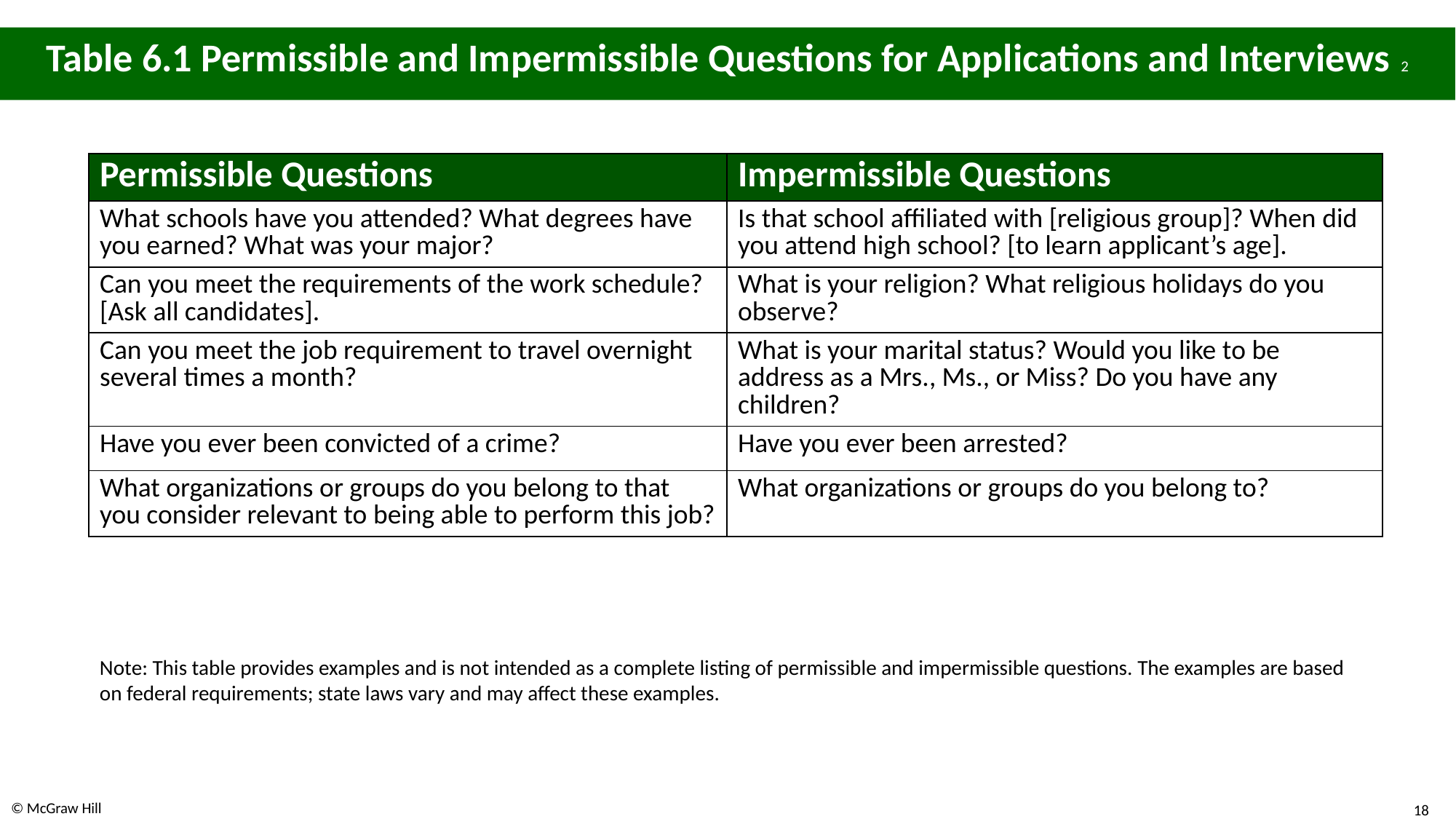

# Table 6.1 Permissible and Impermissible Questions for Applications and Interviews 2
| Permissible Questions | Impermissible Questions |
| --- | --- |
| What schools have you attended? What degrees have you earned? What was your major? | Is that school affiliated with [religious group]? When did you attend high school? [to learn applicant’s age]. |
| Can you meet the requirements of the work schedule? [Ask all candidates]. | What is your religion? What religious holidays do you observe? |
| Can you meet the job requirement to travel overnight several times a month? | What is your marital status? Would you like to be address as a Mrs., Ms., or Miss? Do you have any children? |
| Have you ever been convicted of a crime? | Have you ever been arrested? |
| What organizations or groups do you belong to that you consider relevant to being able to perform this job? | What organizations or groups do you belong to? |
Note: This table provides examples and is not intended as a complete listing of permissible and impermissible questions. The examples are based on federal requirements; state laws vary and may affect these examples.